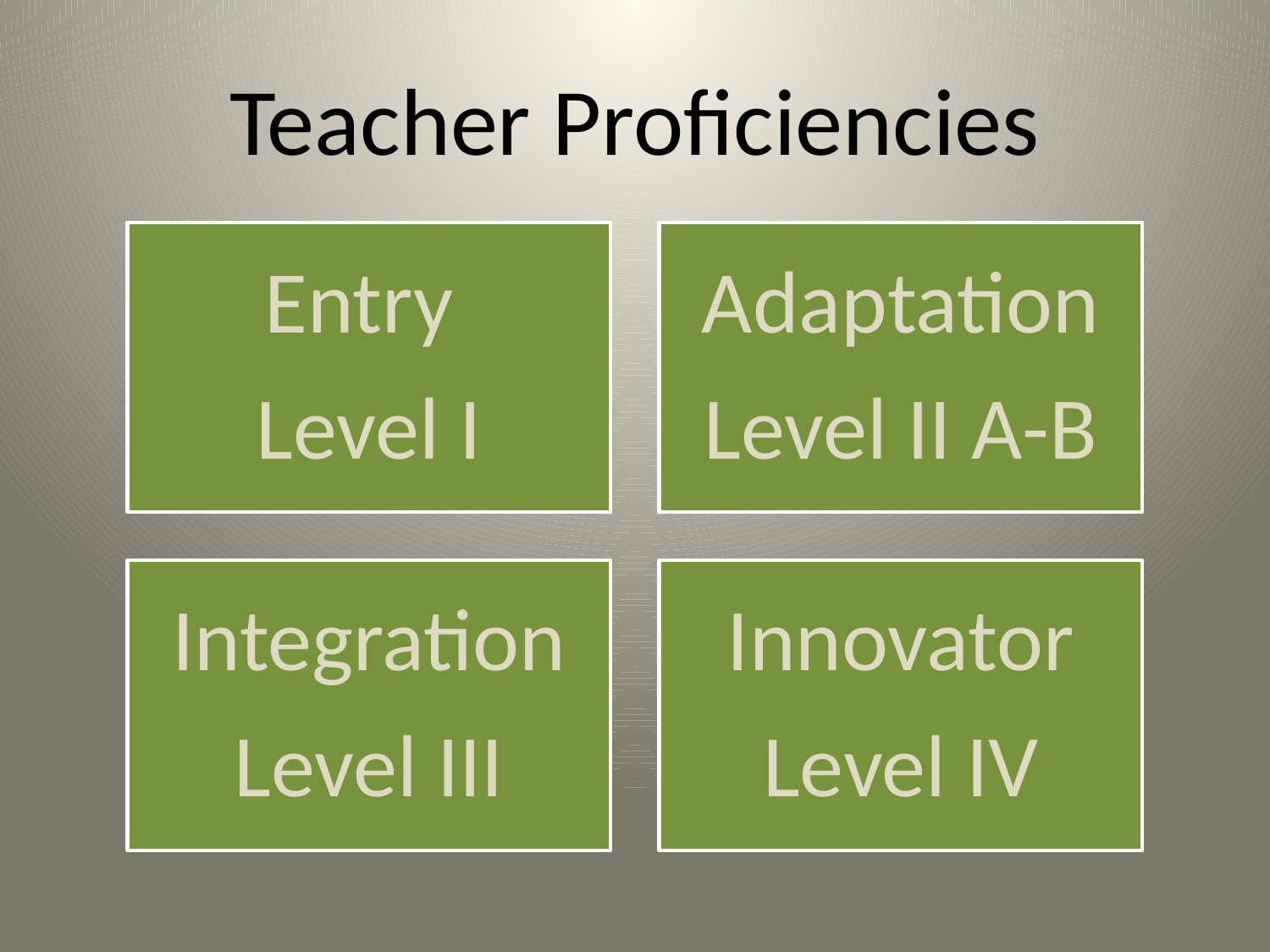

# Teacher Proficiencies
Entry
Level I
Adaptation
Level II A-B
Integration
Level III
Innovator
Level IV